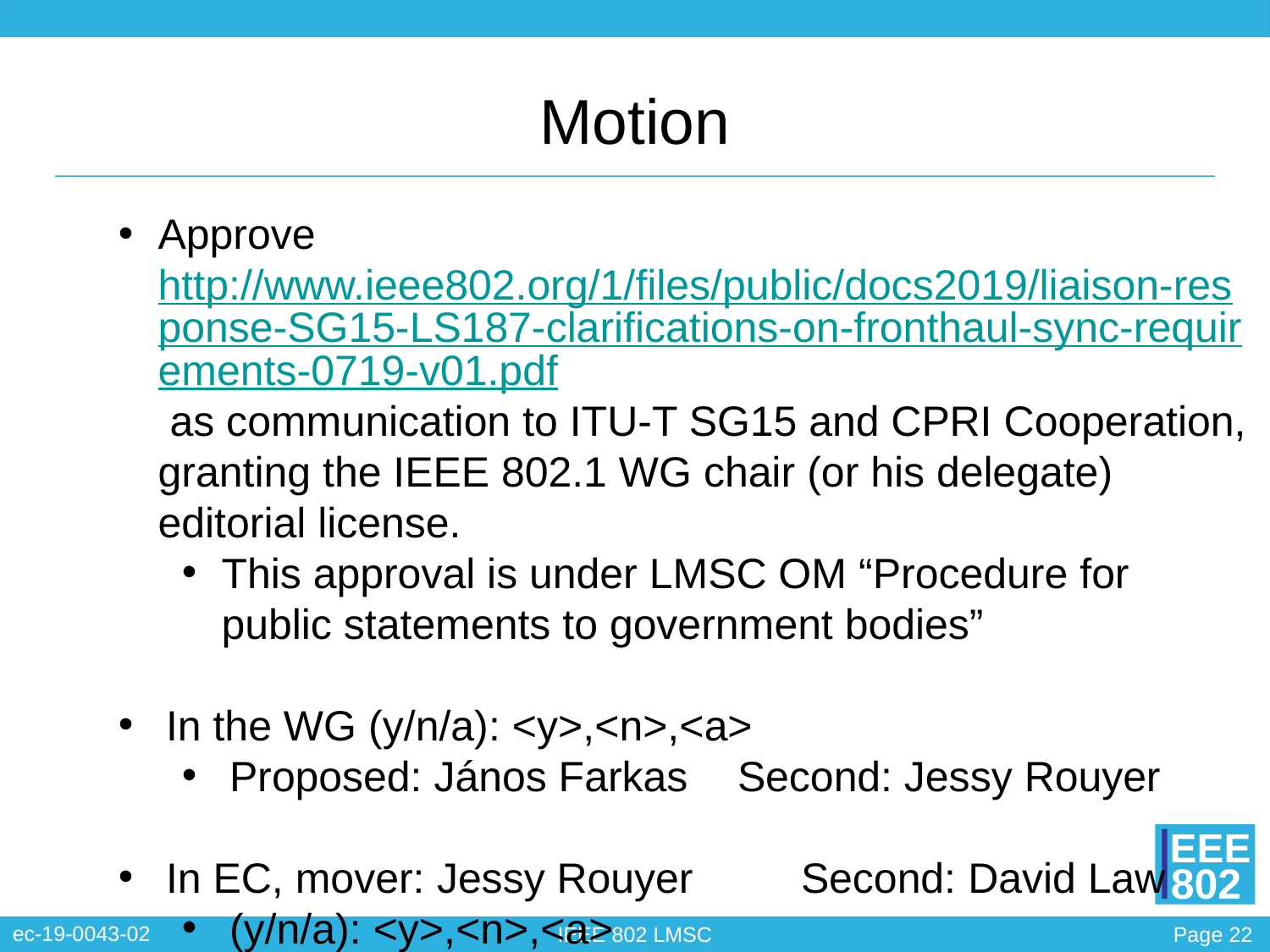

# Motion
Approve http://www.ieee802.org/1/files/public/docs2019/liaison-response-SG15-LS187-clarifications-on-fronthaul-sync-requirements-0719-v01.pdf as communication to ITU-T SG15 and CPRI Cooperation, granting the IEEE 802.1 WG chair (or his delegate) editorial license.
This approval is under LMSC OM “Procedure for public statements to government bodies”

In the WG (y/n/a): <y>,<n>,<a>
Proposed: János Farkas 	Second: Jessy Rouyer

In EC, mover: Jessy Rouyer	Second: David Law
(y/n/a): <y>,<n>,<a>